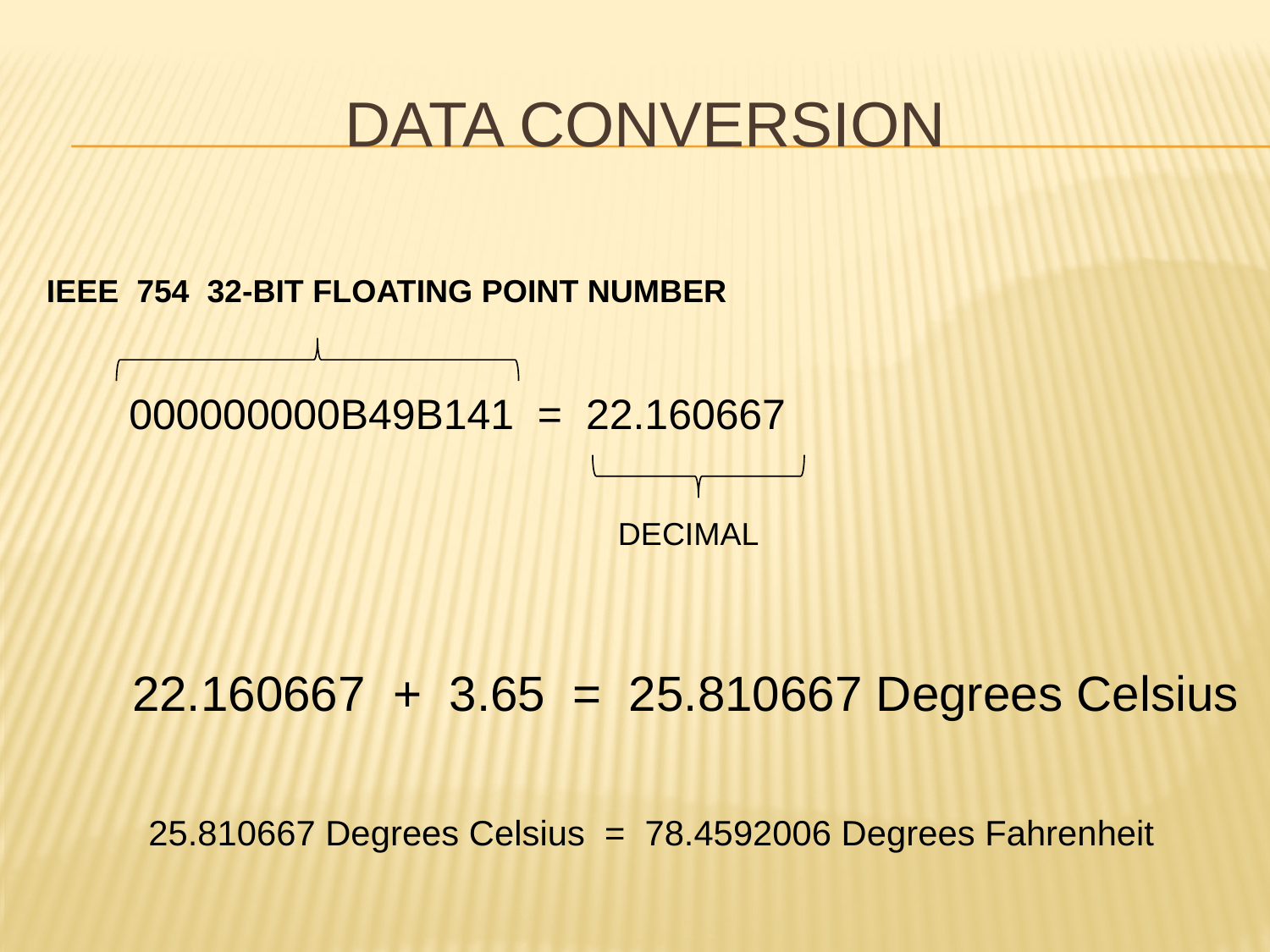

# DATA Conversion

IEEE  754  32-BIT FLOATING POINT NUMBER

000000000B49B141  =  22.160667
DECIMAL
22.160667  +  3.65  =  25.810667 Degrees Celsius
25.810667 Degrees Celsius  =  78.4592006 Degrees Fahrenheit